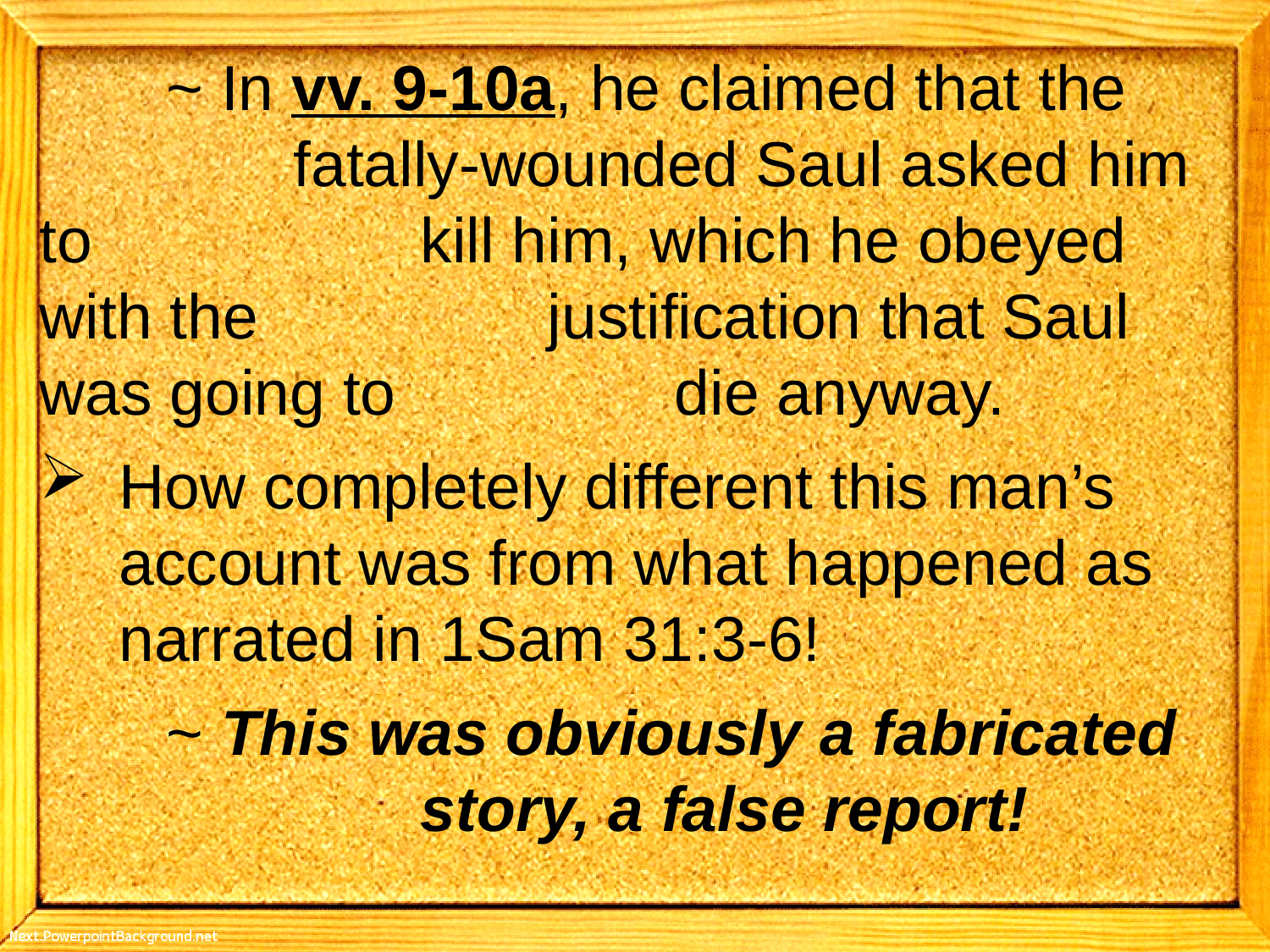

~ In vv. 9-10a, he claimed that the 			fatally-wounded Saul asked him to 			kill him, which he obeyed with the 			justification that Saul was going to 			die anyway.
How completely different this man’s account was from what happened as narrated in 1Sam 31:3-6!
	~ This was obviously a fabricated 			story, a false report!